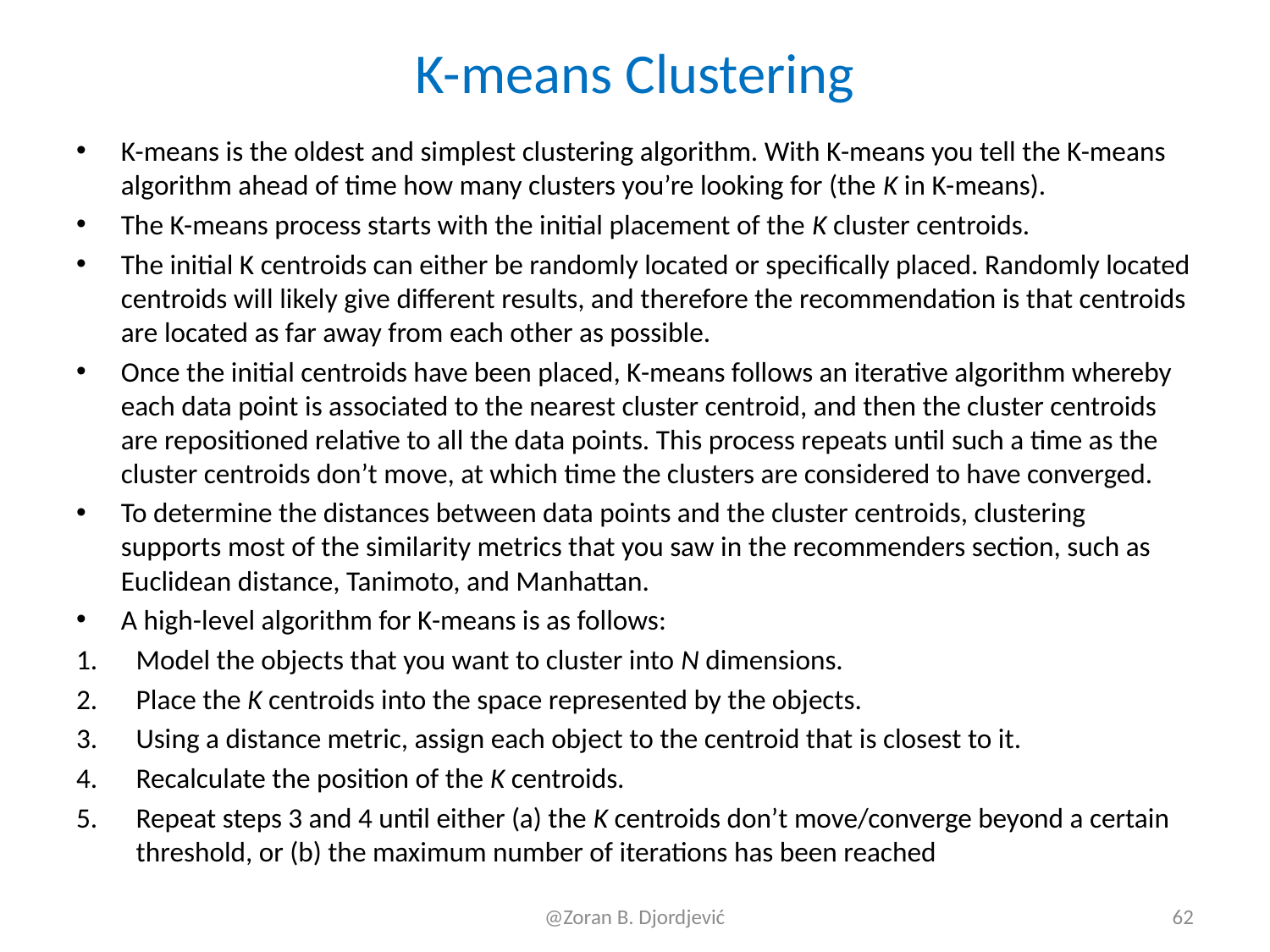

# K-means Clustering
K-means is the oldest and simplest clustering algorithm. With K-means you tell the K-means algorithm ahead of time how many clusters you’re looking for (the K in K-means).
The K-means process starts with the initial placement of the K cluster centroids.
The initial K centroids can either be randomly located or specifically placed. Randomly located centroids will likely give different results, and therefore the recommendation is that centroids are located as far away from each other as possible.
Once the initial centroids have been placed, K-means follows an iterative algorithm whereby each data point is associated to the nearest cluster centroid, and then the cluster centroids are repositioned relative to all the data points. This process repeats until such a time as the cluster centroids don’t move, at which time the clusters are considered to have converged.
To determine the distances between data points and the cluster centroids, clustering supports most of the similarity metrics that you saw in the recommenders section, such as Euclidean distance, Tanimoto, and Manhattan.
A high-level algorithm for K-means is as follows:
Model the objects that you want to cluster into N dimensions.
Place the K centroids into the space represented by the objects.
Using a distance metric, assign each object to the centroid that is closest to it.
Recalculate the position of the K centroids.
Repeat steps 3 and 4 until either (a) the K centroids don’t move/converge beyond a certain threshold, or (b) the maximum number of iterations has been reached
@Zoran B. Djordjević
62